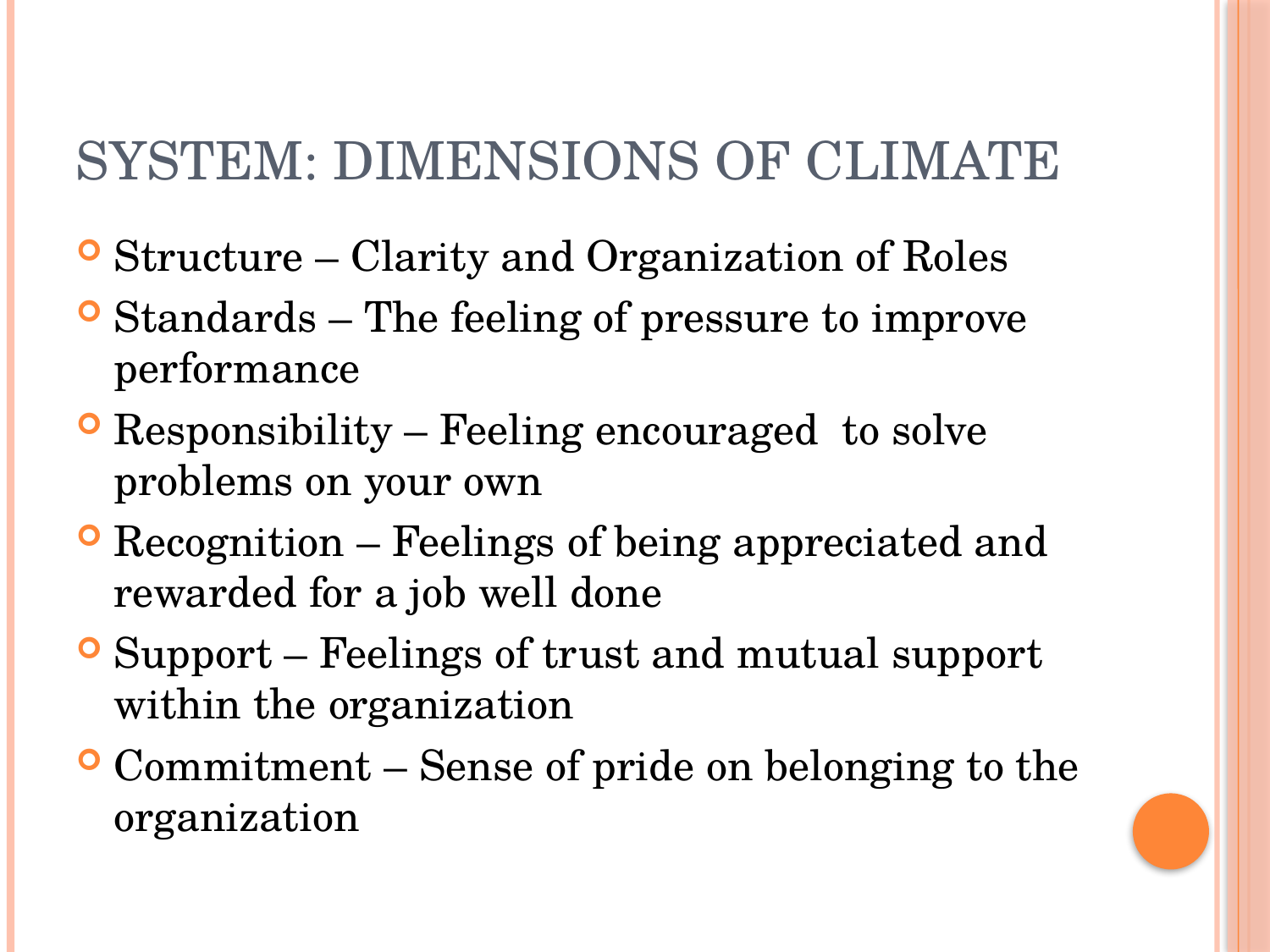

# System: Dimensions of Climate
Structure – Clarity and Organization of Roles
Standards – The feeling of pressure to improve performance
Responsibility – Feeling encouraged  to solve problems on your own
Recognition – Feelings of being appreciated and rewarded for a job well done
Support – Feelings of trust and mutual support within the organization
Commitment – Sense of pride on belonging to the organization